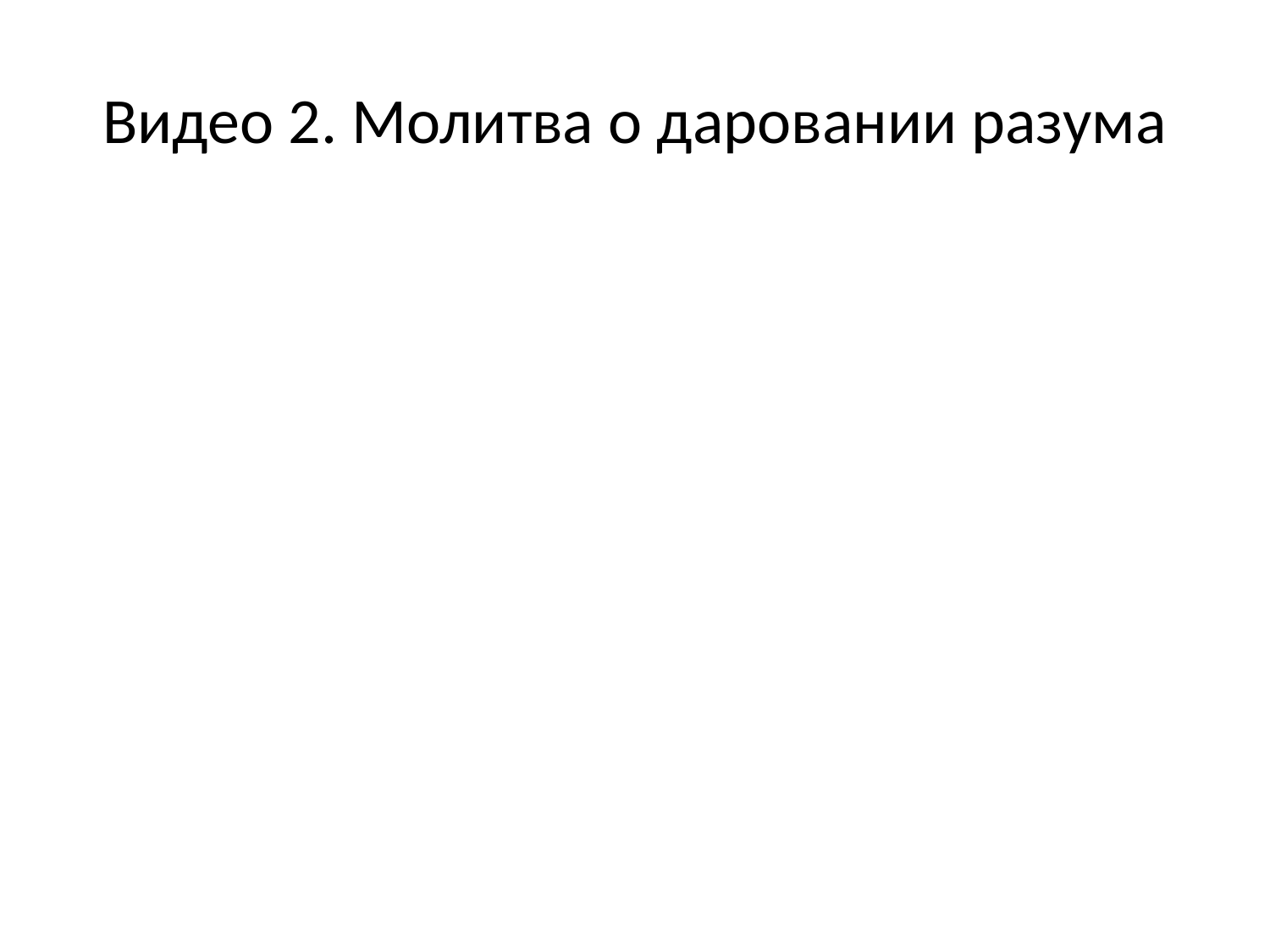

# Видео 2. Молитва о даровании разума